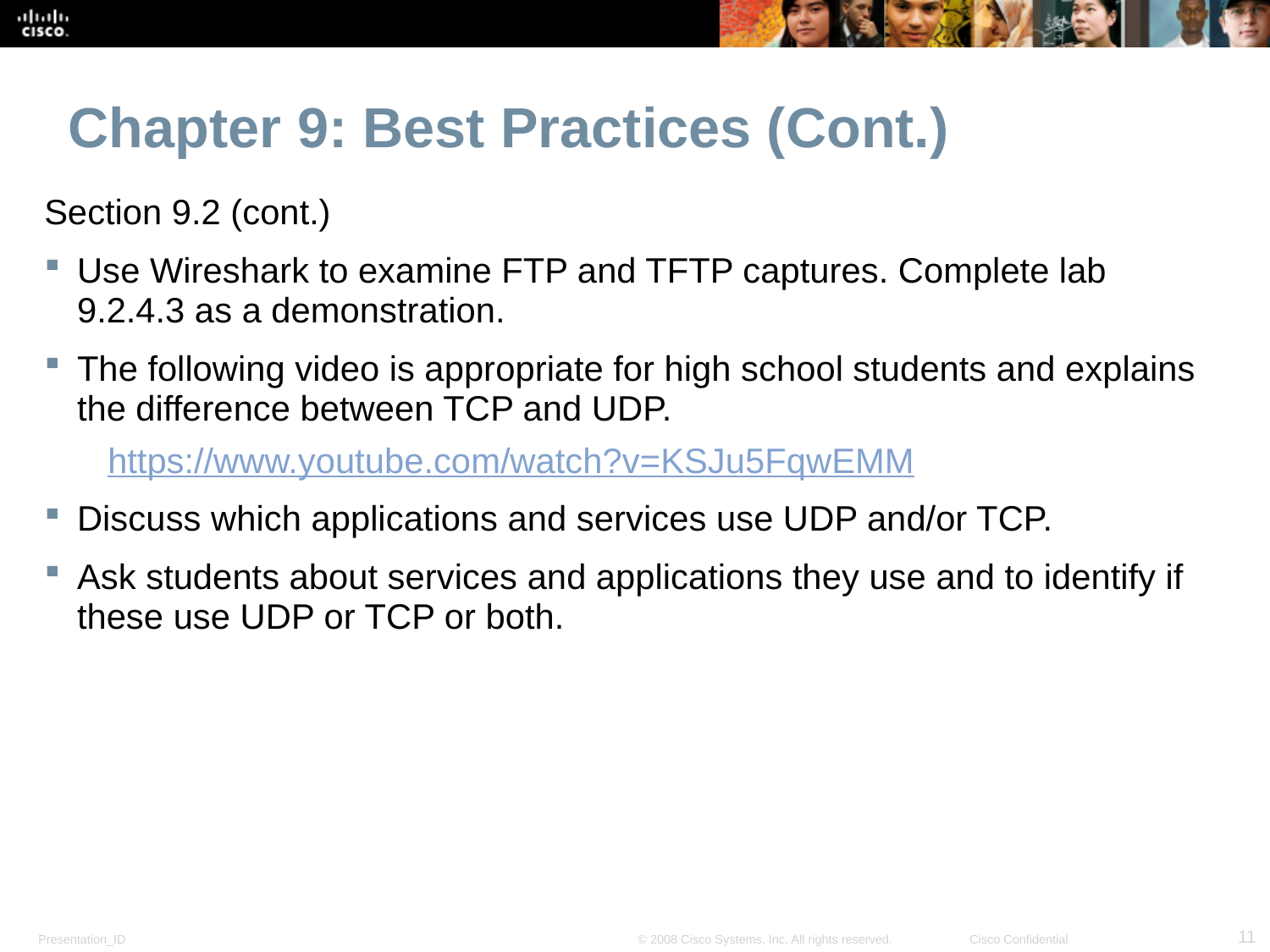

Chapter 9: Best Practices (Cont.)
Section 9.2 (cont.)
Use Wireshark to examine FTP and TFTP captures. Complete lab 9.2.4.3 as a demonstration.
The following video is appropriate for high school students and explains the difference between TCP and UDP.
https://www.youtube.com/watch?v=KSJu5FqwEMM
Discuss which applications and services use UDP and/or TCP.
Ask students about services and applications they use and to identify if these use UDP or TCP or both.